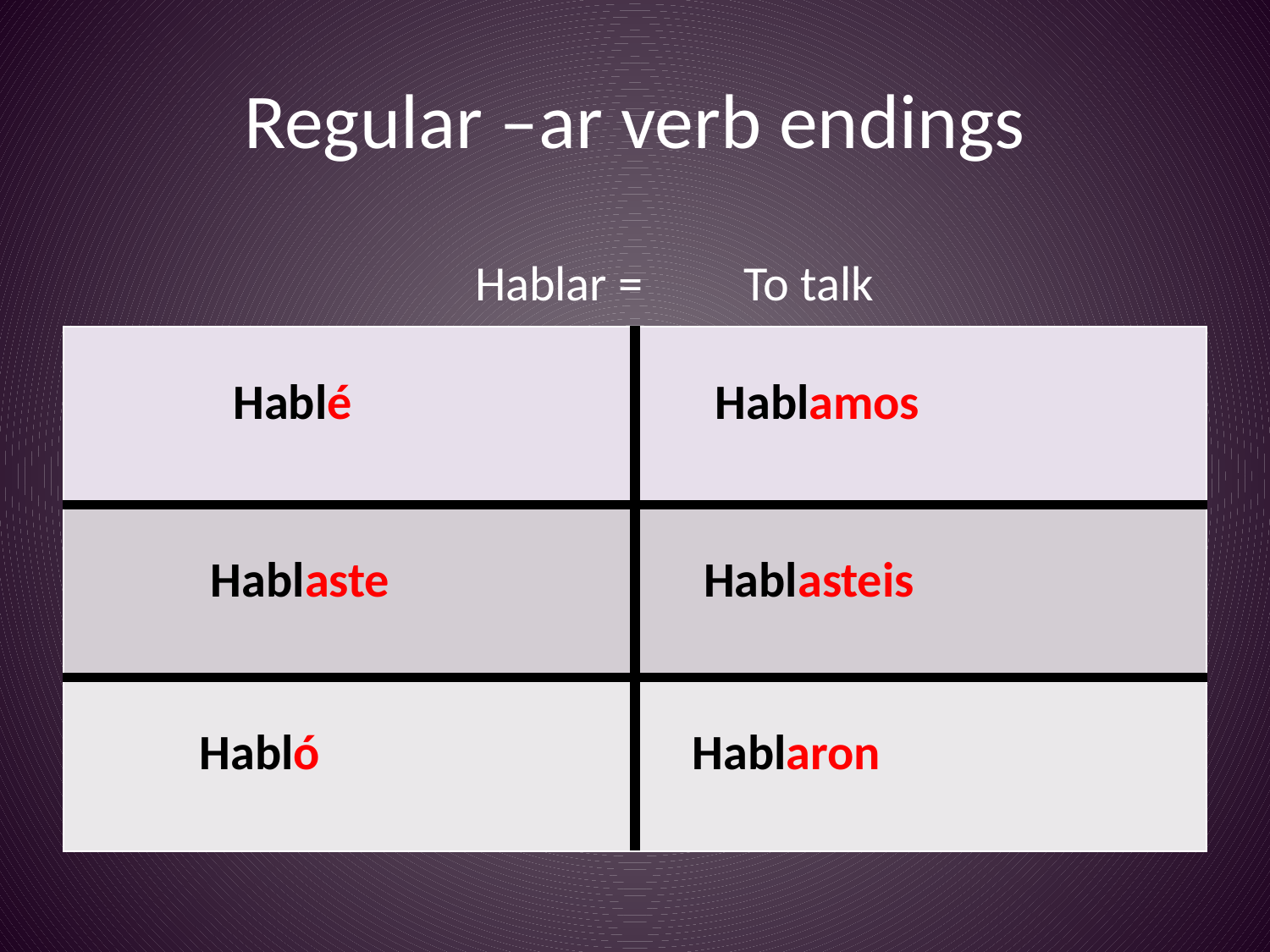

# Regular –ar verb endings
Hablar =         To talk
| Hablé | Hablamos |
| --- | --- |
| Hablaste | Hablasteis |
| Habló | Hablaron |